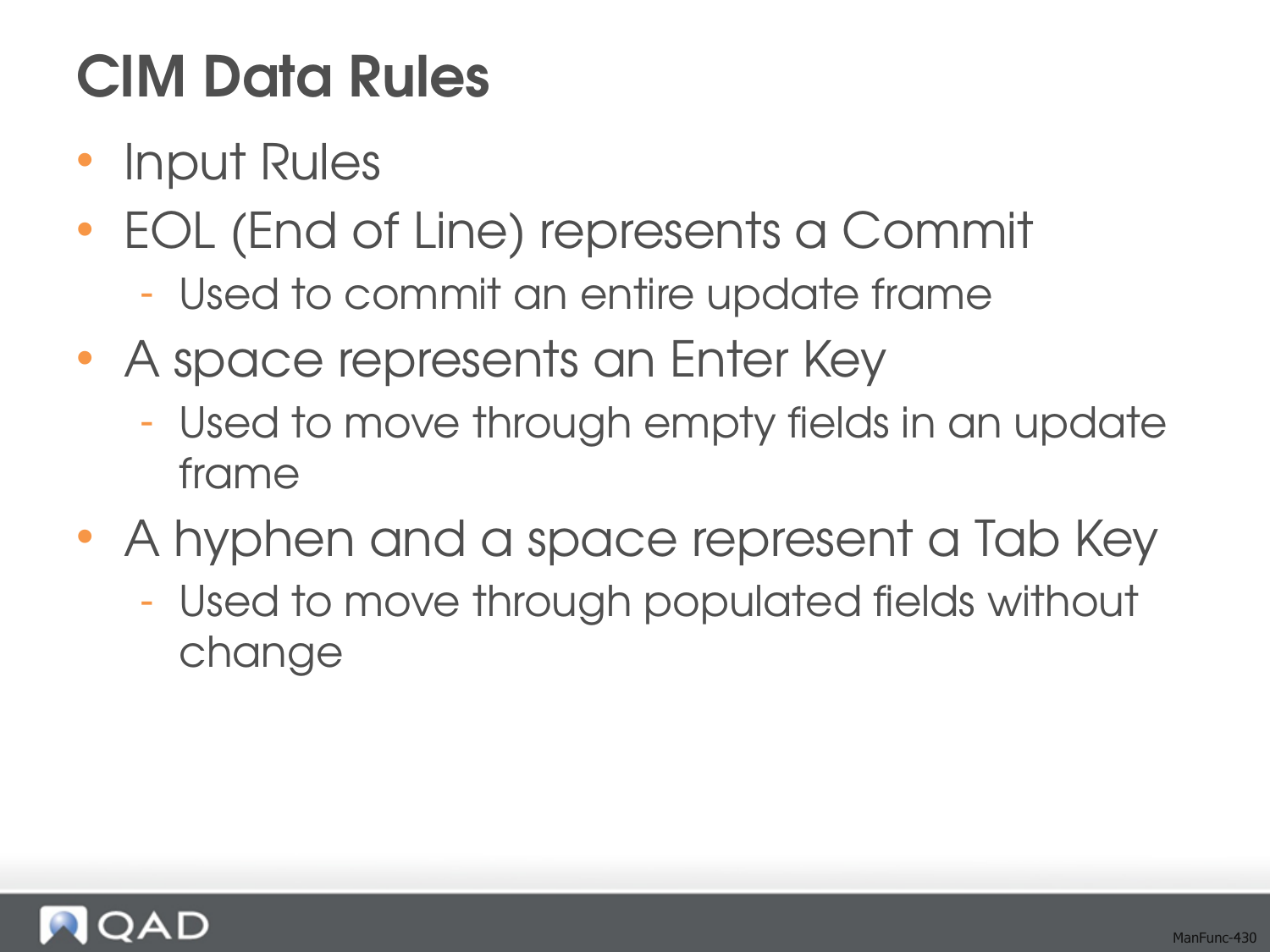

# CIM Data Rules
Input Rules
EOL (End of Line) represents a Commit
Used to commit an entire update frame
A space represents an Enter Key
Used to move through empty fields in an update frame
A hyphen and a space represent a Tab Key
Used to move through populated fields without change

ManFunc-430